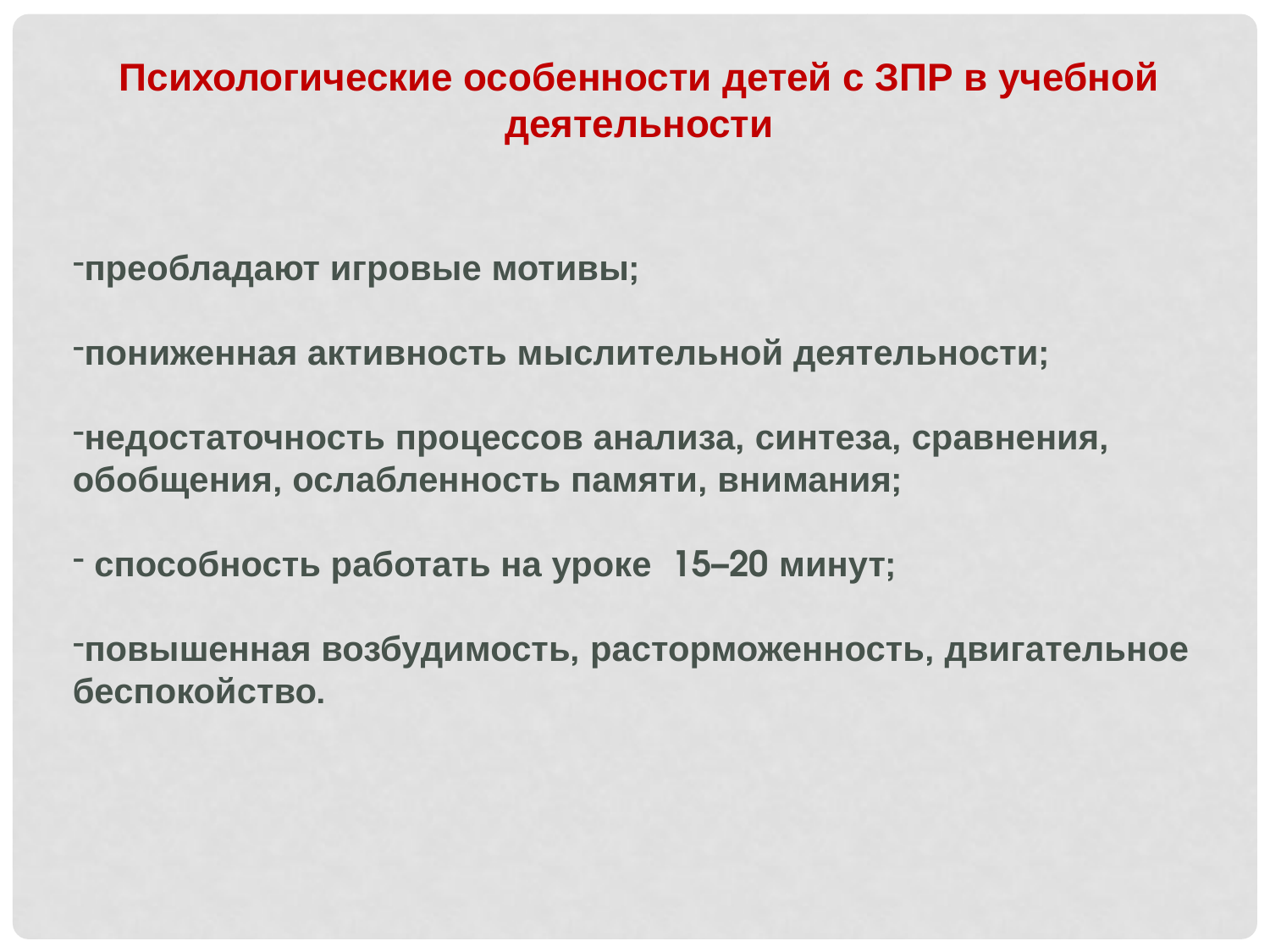

Психологические особенности детей с ЗПР в учебной деятельности
преобладают игровые мотивы;

пониженная активность мыслительной деятельности;

недостаточность процессов анализа, синтеза, сравнения, обобщения, ослабленность памяти, внимания;

 способность работать на уроке  15–20 минут;

повышенная возбудимость, расторможенность, двигательное беспокойство.